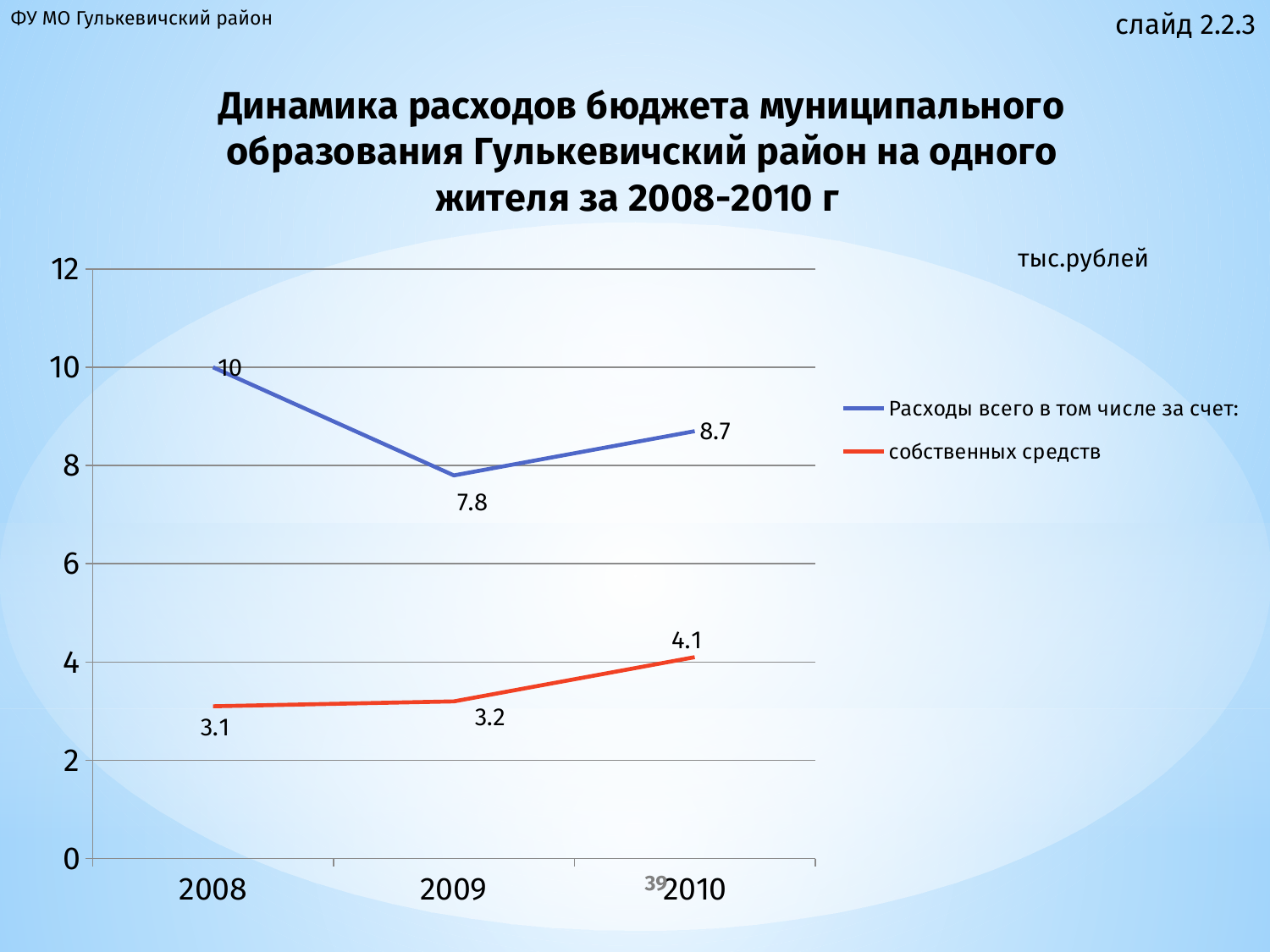

слайд 2.2.3
ФУ МО Гулькевичский район

### Chart: Динамика расходов бюджета муниципального образования Гулькевичский район на одного жителя за 2008-2010 г

| Category | Расходы всего в том числе за счет: | собственных средств |
|---|---|---|
| 2008 | 10.0 | 3.1 |
| 2009 | 7.8 | 3.2 |
| 2010 | 8.7 | 4.1 |
тыс.рублей
39